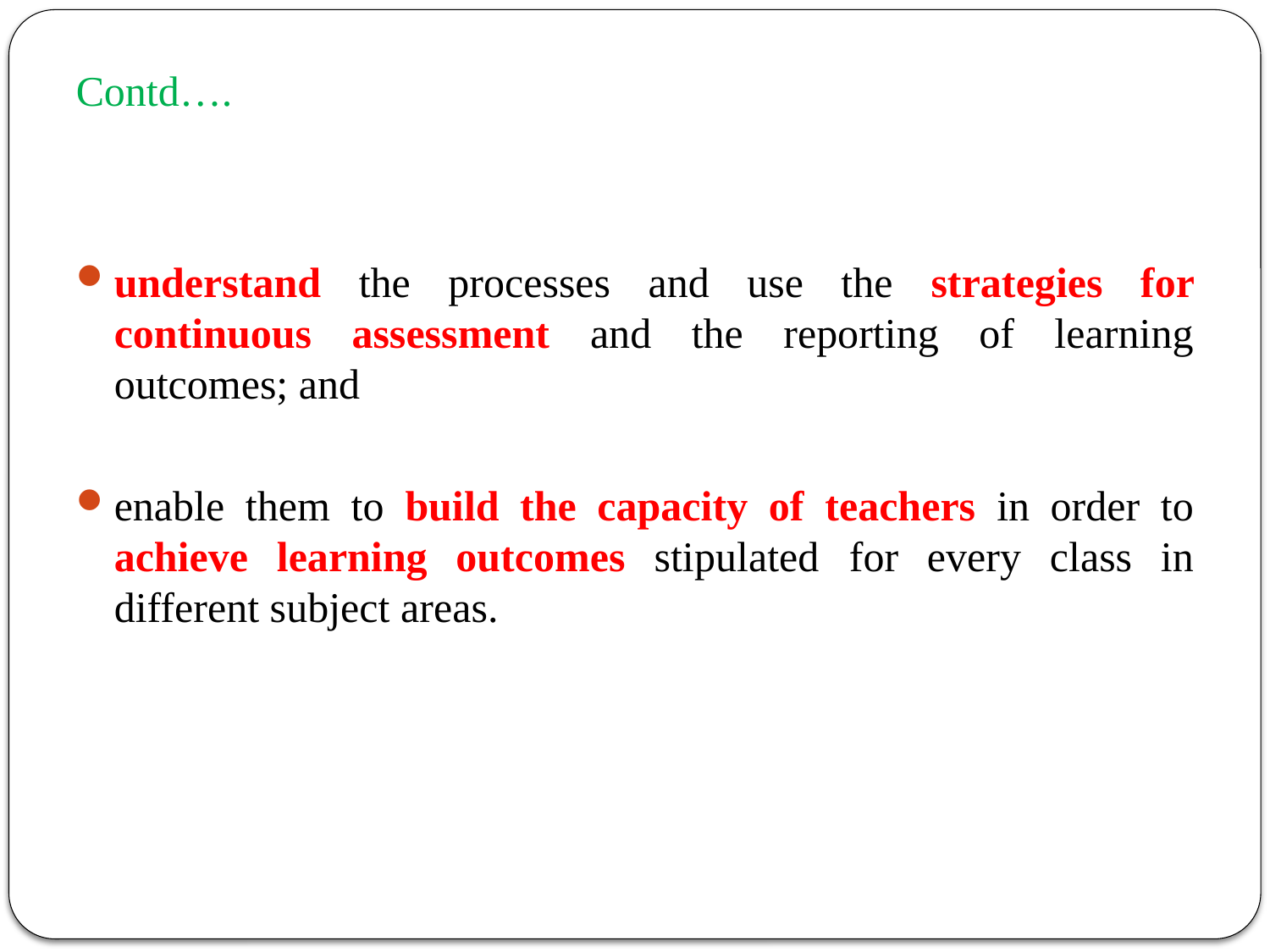

# Contd….

understand the processes and use the strategies for continuous assessment and the reporting of learning outcomes; and

enable them to build the capacity of teachers in order to achieve learning outcomes stipulated for every class in different subject areas.